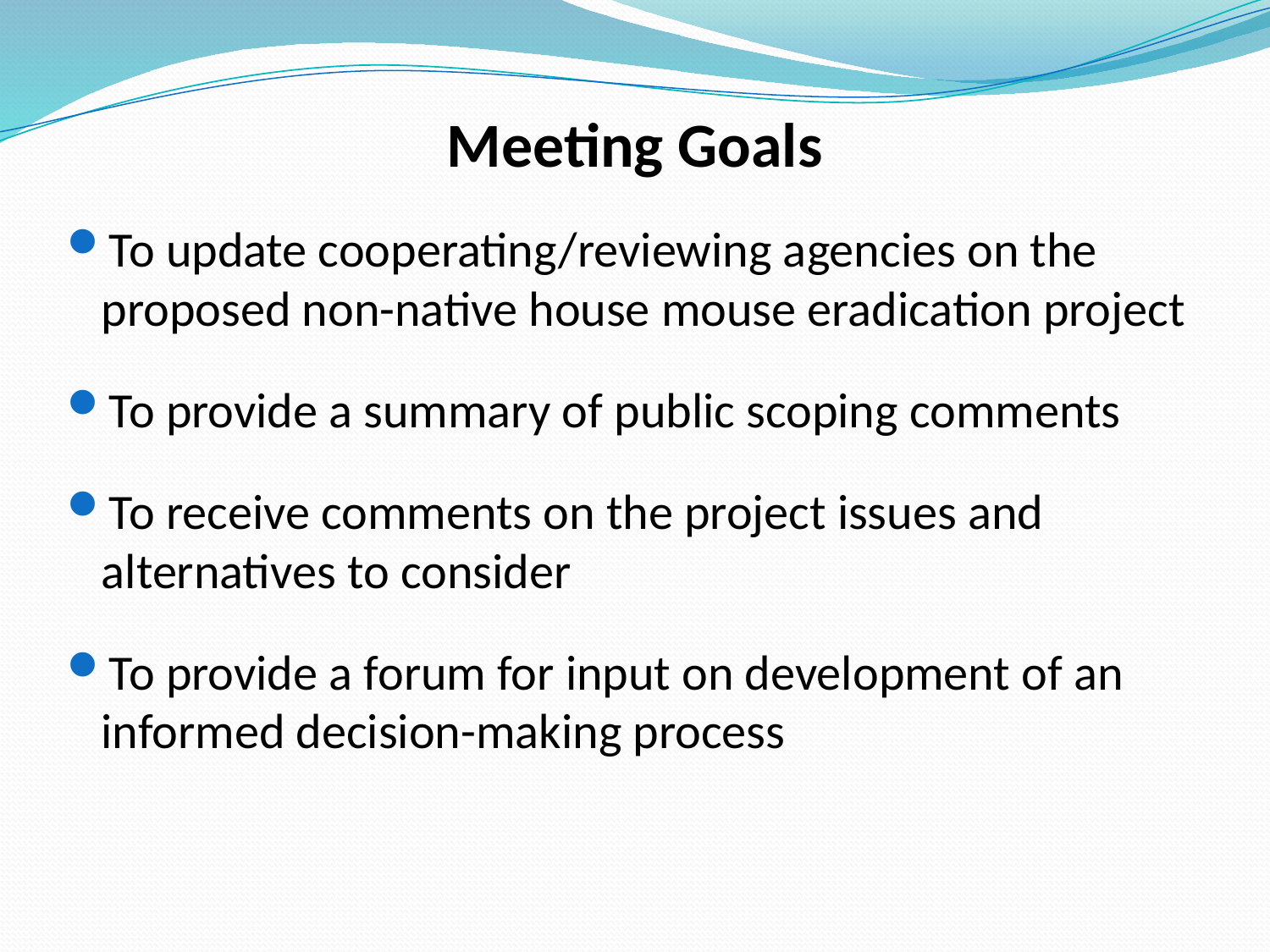

# Meeting Goals
To update cooperating/reviewing agencies on the proposed non-native house mouse eradication project
To provide a summary of public scoping comments
To receive comments on the project issues and alternatives to consider
To provide a forum for input on development of an informed decision-making process